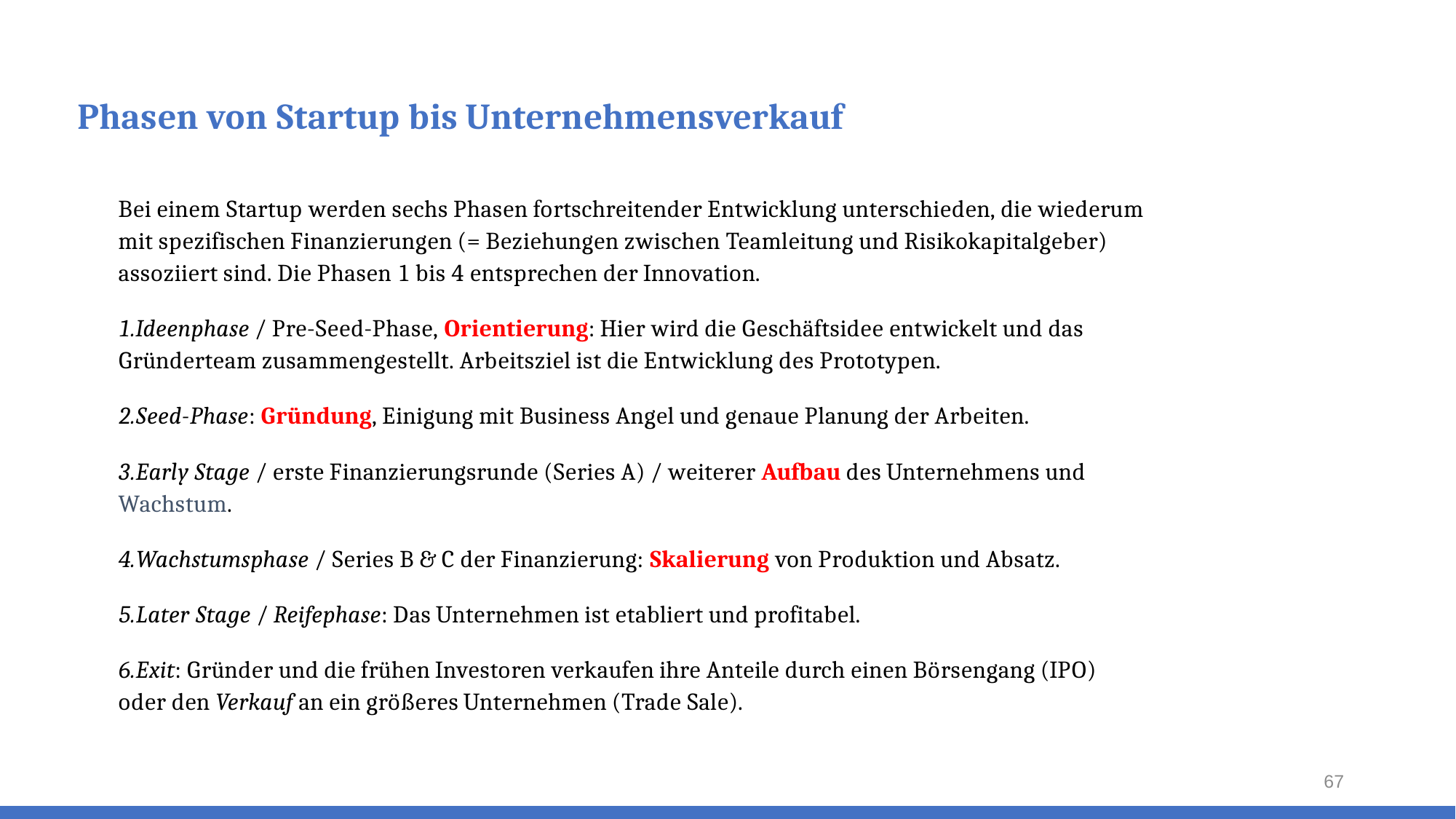

# Phasen von Startup bis Unternehmensverkauf
Bei einem Startup werden sechs Phasen fortschreitender Entwicklung unterschieden, die wiederum mit spezifischen Finanzierungen (= Beziehungen zwischen Teamleitung und Risikokapitalgeber) assoziiert sind. Die Phasen 1 bis 4 entsprechen der Innovation.
Ideenphase / Pre-Seed-Phase, Orientierung: Hier wird die Geschäftsidee entwickelt und das Gründerteam zusammengestellt. Arbeitsziel ist die Entwicklung des Prototypen.
Seed-Phase: Gründung, Einigung mit Business Angel und genaue Planung der Arbeiten.
Early Stage / erste Finanzierungsrunde (Series A) / weiterer Aufbau des Unternehmens und Wachstum.
Wachstumsphase / Series B & C der Finanzierung: Skalierung von Produktion und Absatz.
Later Stage / Reifephase: Das Unternehmen ist etabliert und profitabel.
Exit: Gründer und die frühen Investoren verkaufen ihre Anteile durch einen Börsengang (IPO) oder den Verkauf an ein größeres Unternehmen (Trade Sale).

67